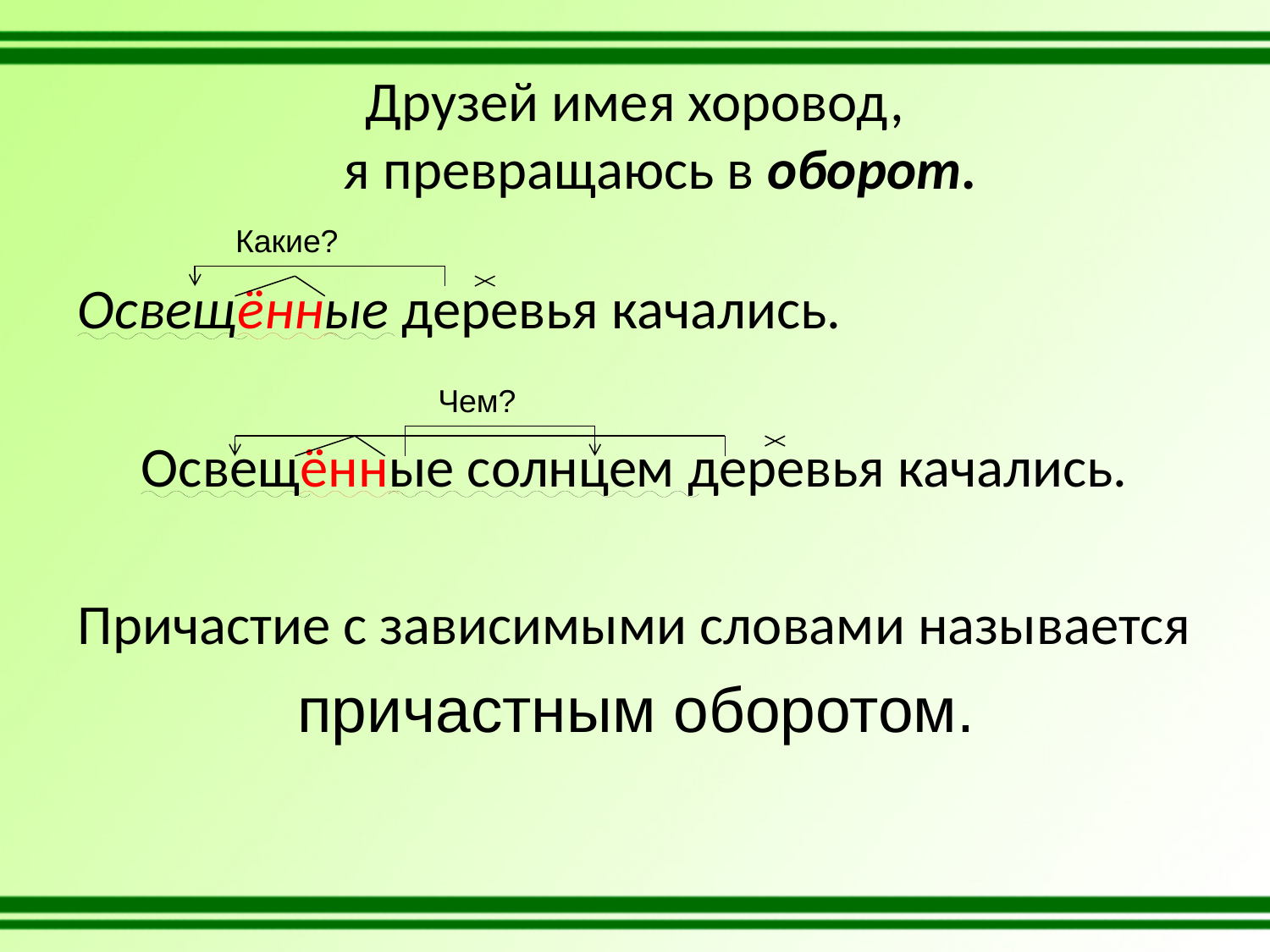

# Друзей имея хоровод, я превращаюсь в оборот.
Какие?
Освещённые деревья качались.

     Освещённые солнцем деревья качались.

Причастие с зависимыми словами называется
причастным оборотом.

Чем?